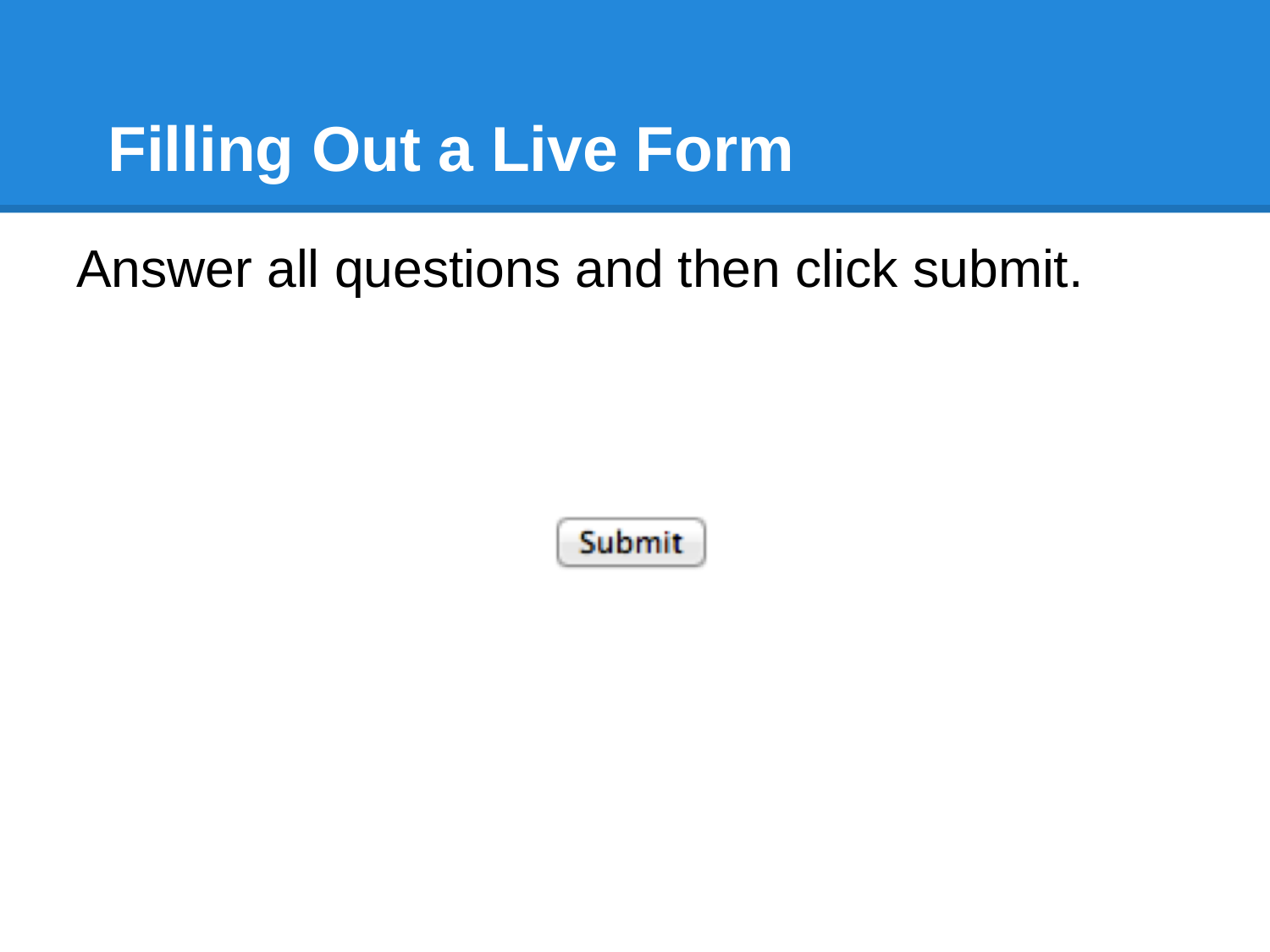

# Filling Out a Live Form
Answer all questions and then click submit.